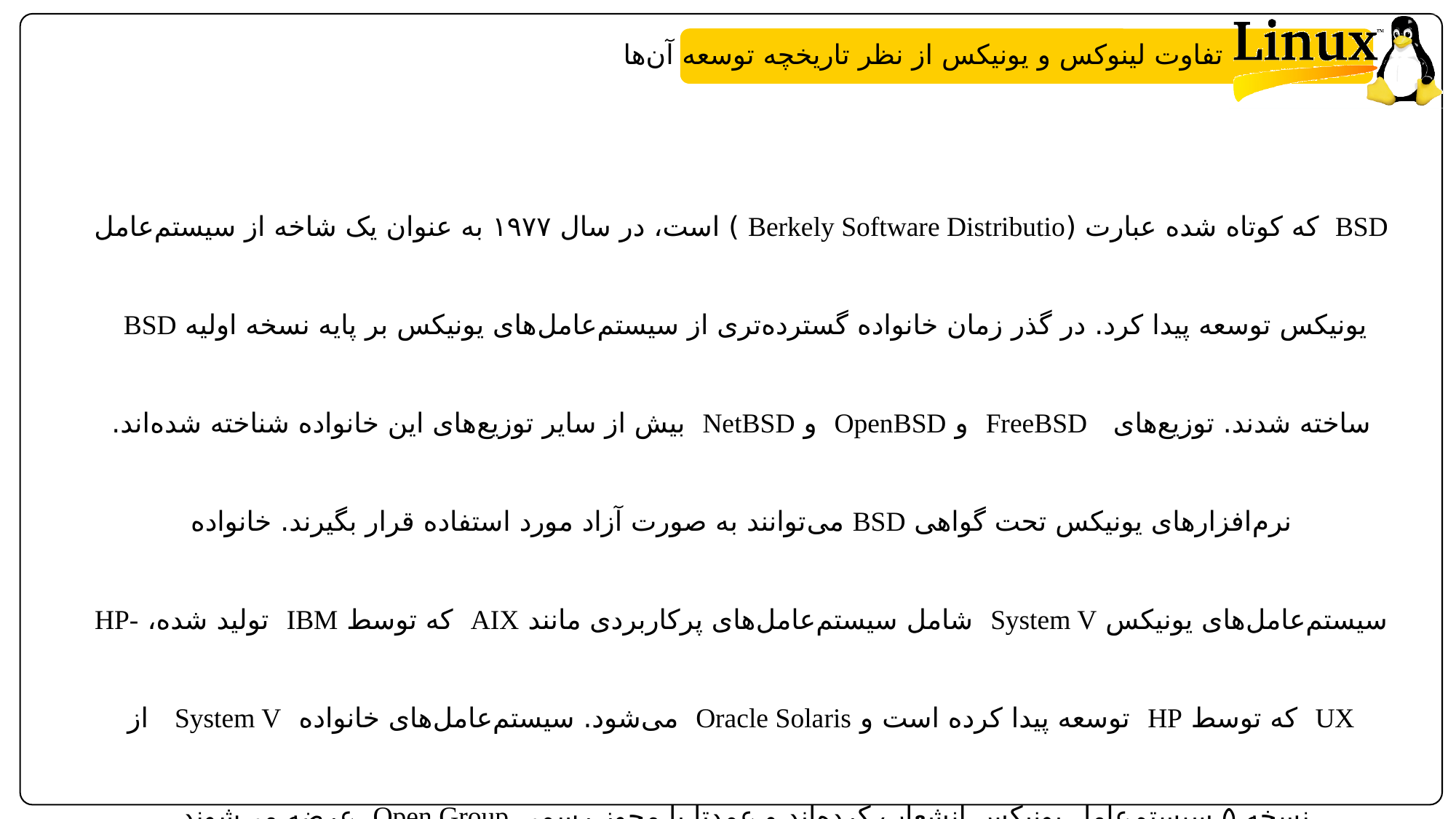

تفاوت لینوکس و یونیکس از نظر تاریخچه توسعه آن‌ها
BSD  که کوتاه شده عبارت (Berkely Software Distributio ) است، در سال ۱۹۷۷ به عنوان یک شاخه از سیستم‌عامل یونیکس توسعه پیدا کرد. در گذر زمان خانواده گسترده‌تری از سیستم‌عامل‌های یونیکس بر پایه نسخه اولیه BSD  ساخته شدند. توزیع‌های   FreeBSD  و OpenBSD  و NetBSD  بیش از سایر توزیع‌های این خانواده شناخته شده‌اند. نرم‌افزارهای یونیکس تحت گواهی BSD می‌توانند به صورت آزاد مورد استفاده قرار بگیرند. خانواده سیستم‌عامل‌های یونیکس System V  شامل سیستم‌عامل‌های پرکاربردی مانند AIX  که توسط IBM  تولید شده، HP-UX  که توسط HP  توسعه پیدا کرده است و Oracle Solaris  می‌شود. سیستم‌عامل‌های خانواده  System V   از نسخه ۵ سیستم‌عامل یونیکس انشعاب کرده‌اند و عمدتا با مجوز رسمی Open Group  عرضه می‌شوند.